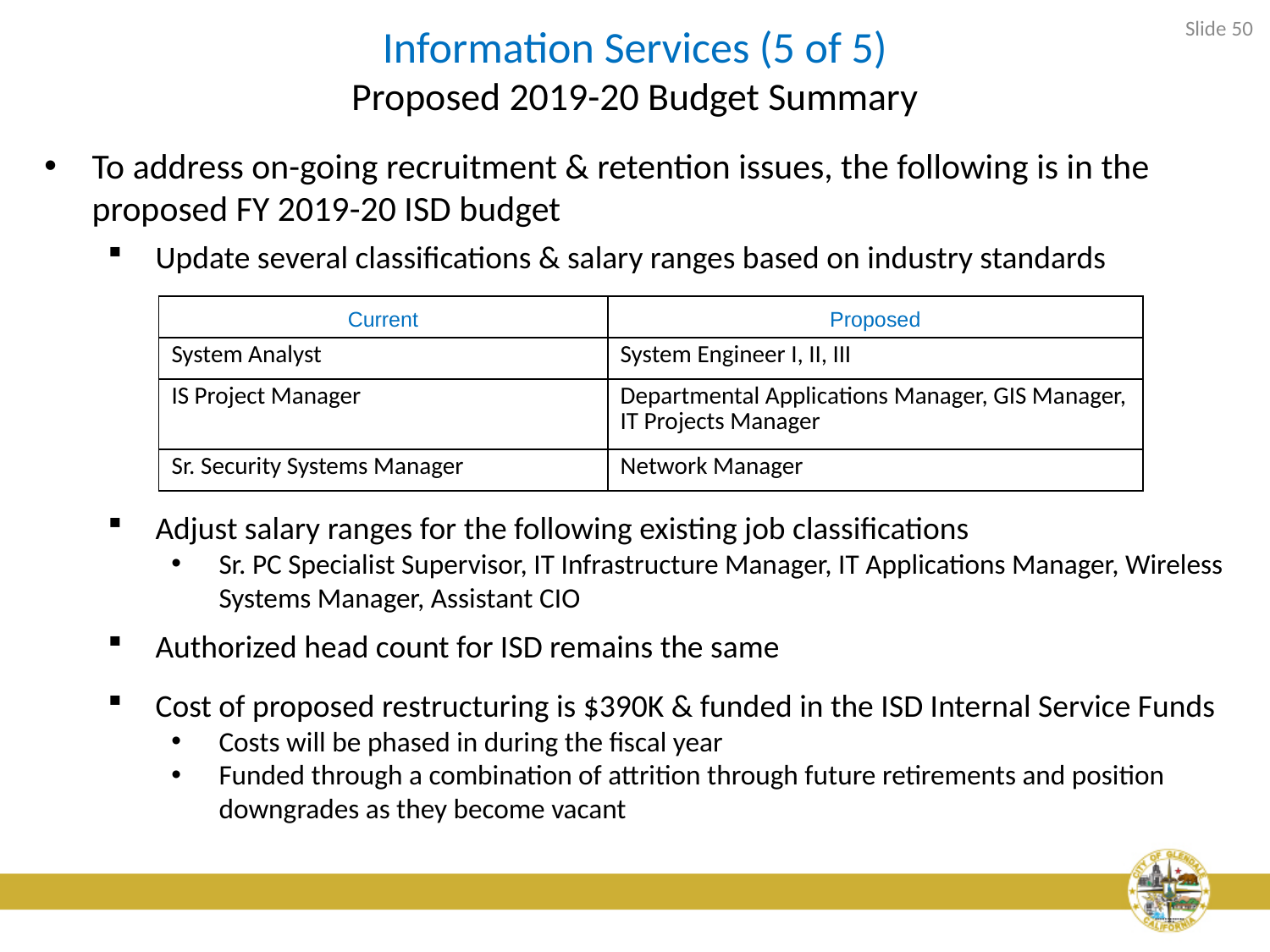

# Information Services (5 of 5) Proposed 2019-20 Budget Summary
Slide 50
To address on-going recruitment & retention issues, the following is in the proposed FY 2019-20 ISD budget

Update several classifications & salary ranges based on industry standards

Adjust salary ranges for the following existing job classifications
Sr. PC Specialist Supervisor, IT Infrastructure Manager, IT Applications Manager, Wireless Systems Manager, Assistant CIO

Authorized head count for ISD remains the same

Cost of proposed restructuring is $390K & funded in the ISD Internal Service Funds
Costs will be phased in during the fiscal year
Funded through a combination of attrition through future retirements and position downgrades as they become vacant

| Current | Proposed |
| --- | --- |
| System Analyst | System Engineer I, II, III |
| IS Project Manager | Departmental Applications Manager, GIS Manager, IT Projects Manager |
| Sr. Security Systems Manager | Network Manager |